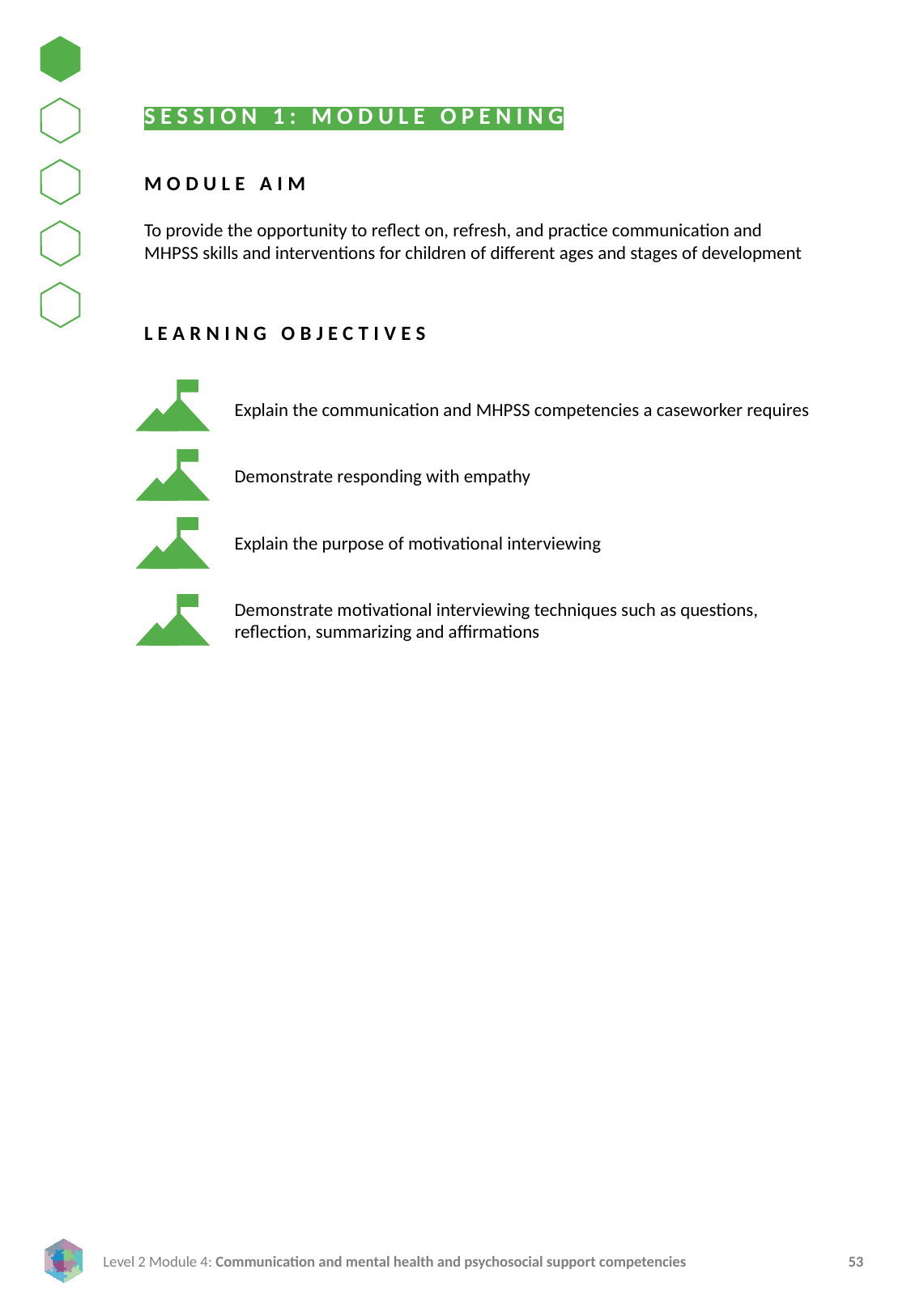

SESSION 1: MODULE OPENING

MODULE AIM
To provide the opportunity to reflect on, refresh, and practice communication and MHPSS skills and interventions for children of different ages and stages of development

LEARNING OBJECTIVES

Explain the communication and MHPSS competencies a caseworker requires

Demonstrate responding with empathy

Explain the purpose of motivational interviewing

Demonstrate motivational interviewing techniques such as questions, reflection, summarizing and affirmations